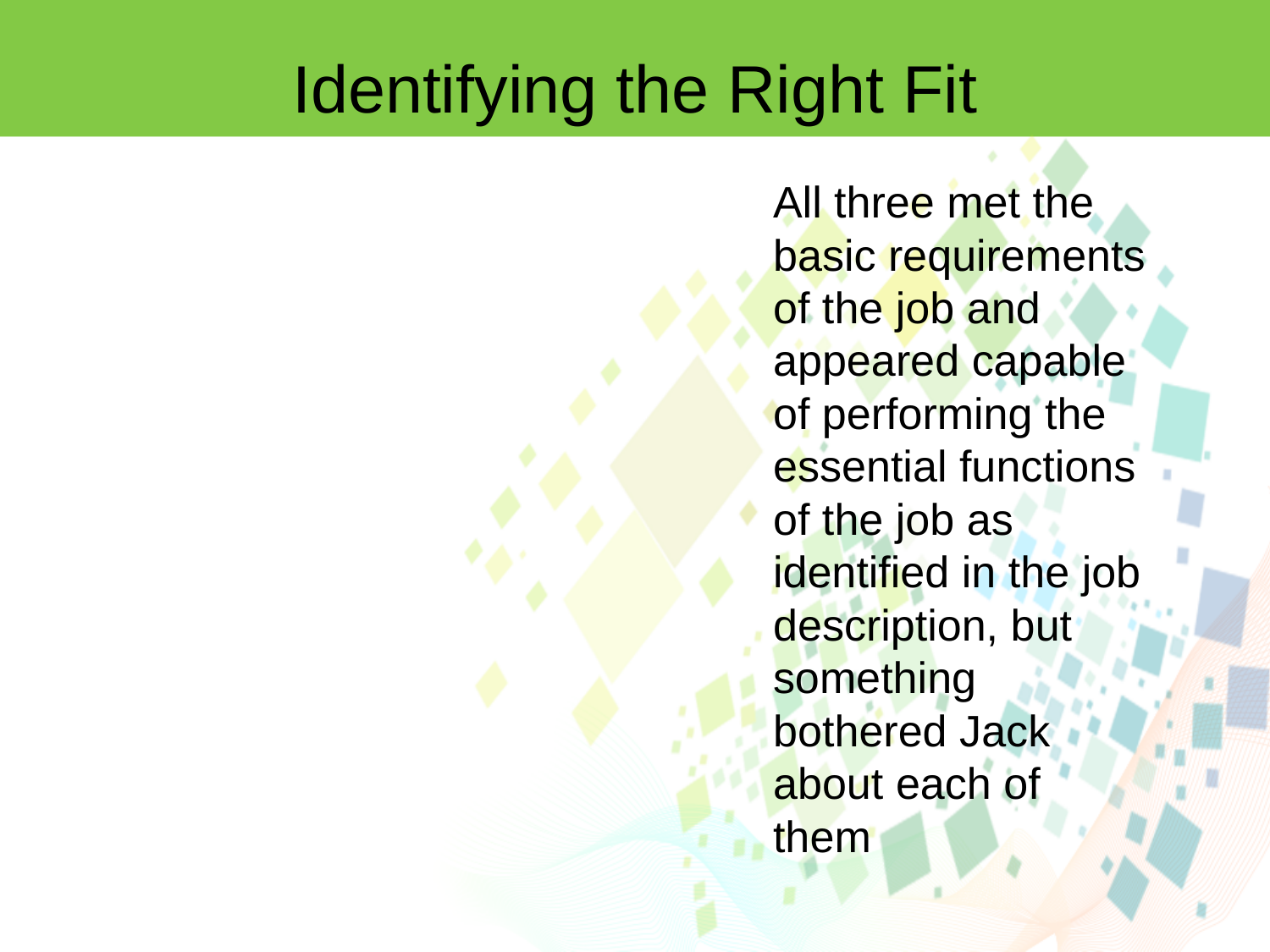

Identifying the Right Fit
All three met the basic requirements
of the job and appeared capable of performing the essential functions of the job as identified in the job description, but something bothered Jack about each of
them